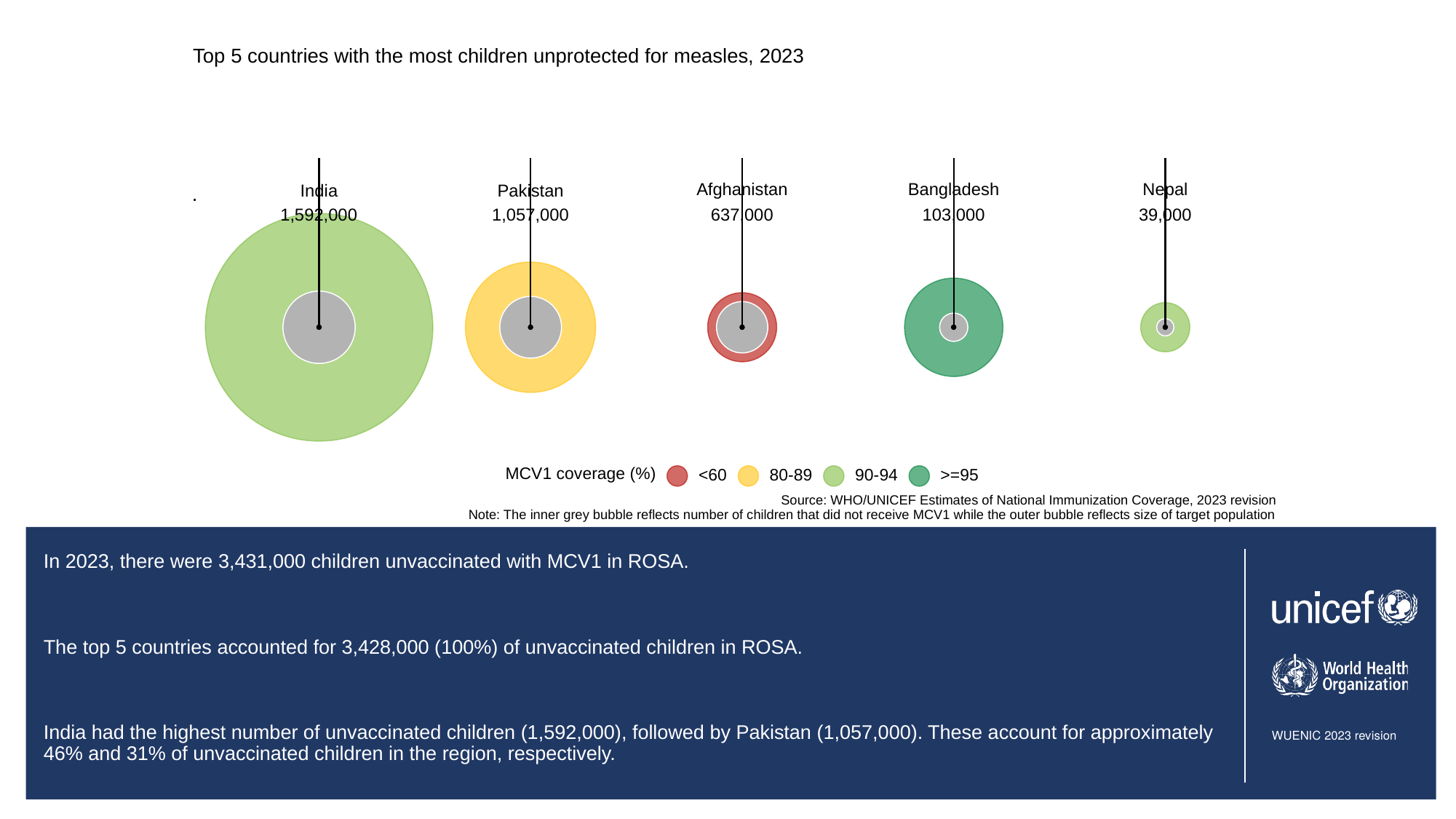

Top 5 countries with the most children unprotected for measles, 2023

Afghanistan
Bangladesh
Nepal
India
Pakistan
.
1,592,000
1,057,000
637,000
103,000
39,000

MCV1 coverage (%)
<60
80-89
90-94
>=95
Source: WHO/UNICEF Estimates of National Immunization Coverage, 2023 revision
Note: The inner grey bubble reflects number of children that did not receive MCV1 while the outer bubble reflects size of target population
# In 2023, there were 3,431,000 children unvaccinated with MCV1 in ROSA.

The top 5 countries accounted for 3,428,000 (100%) of unvaccinated children in ROSA.

India had the highest number of unvaccinated children (1,592,000), followed by Pakistan (1,057,000). These account for approximately 46% and 31% of unvaccinated children in the region, respectively.

Absolute numbers of un- and undervaccinated children is driven by a combination of birth cohort size and programme performance, as such, large birth cohort countries may have a large number of zero-dose children despite higher coverage than other countries.